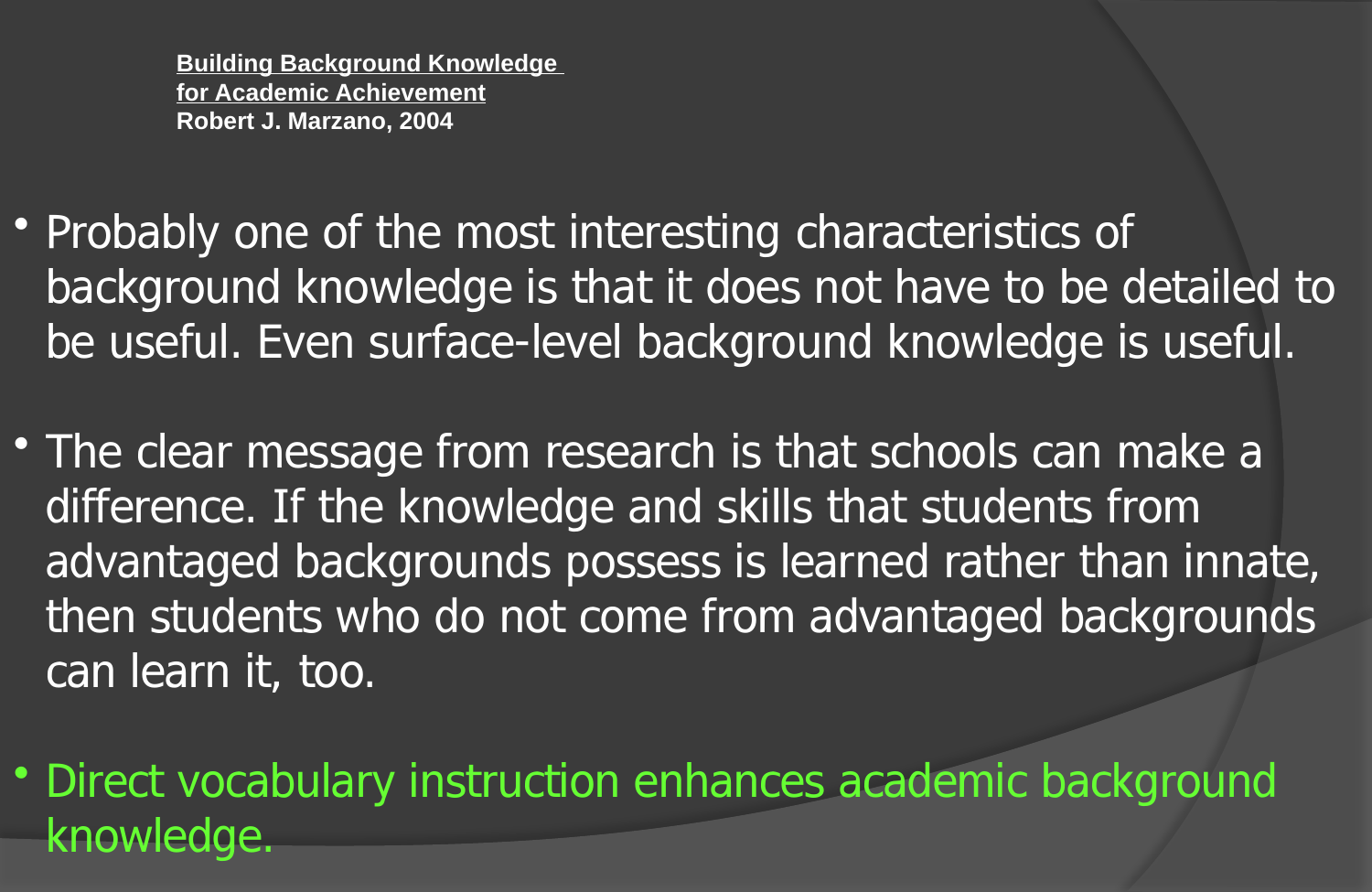

# Building Background Knowledge for Academic Achievement Robert J. Marzano, 2004
Probably one of the most interesting characteristics of background knowledge is that it does not have to be detailed to be useful. Even surface-level background knowledge is useful.

The clear message from research is that schools can make a difference. If the knowledge and skills that students from advantaged backgrounds possess is learned rather than innate, then students who do not come from advantaged backgrounds can learn it, too.

Direct vocabulary instruction enhances academic background knowledge.